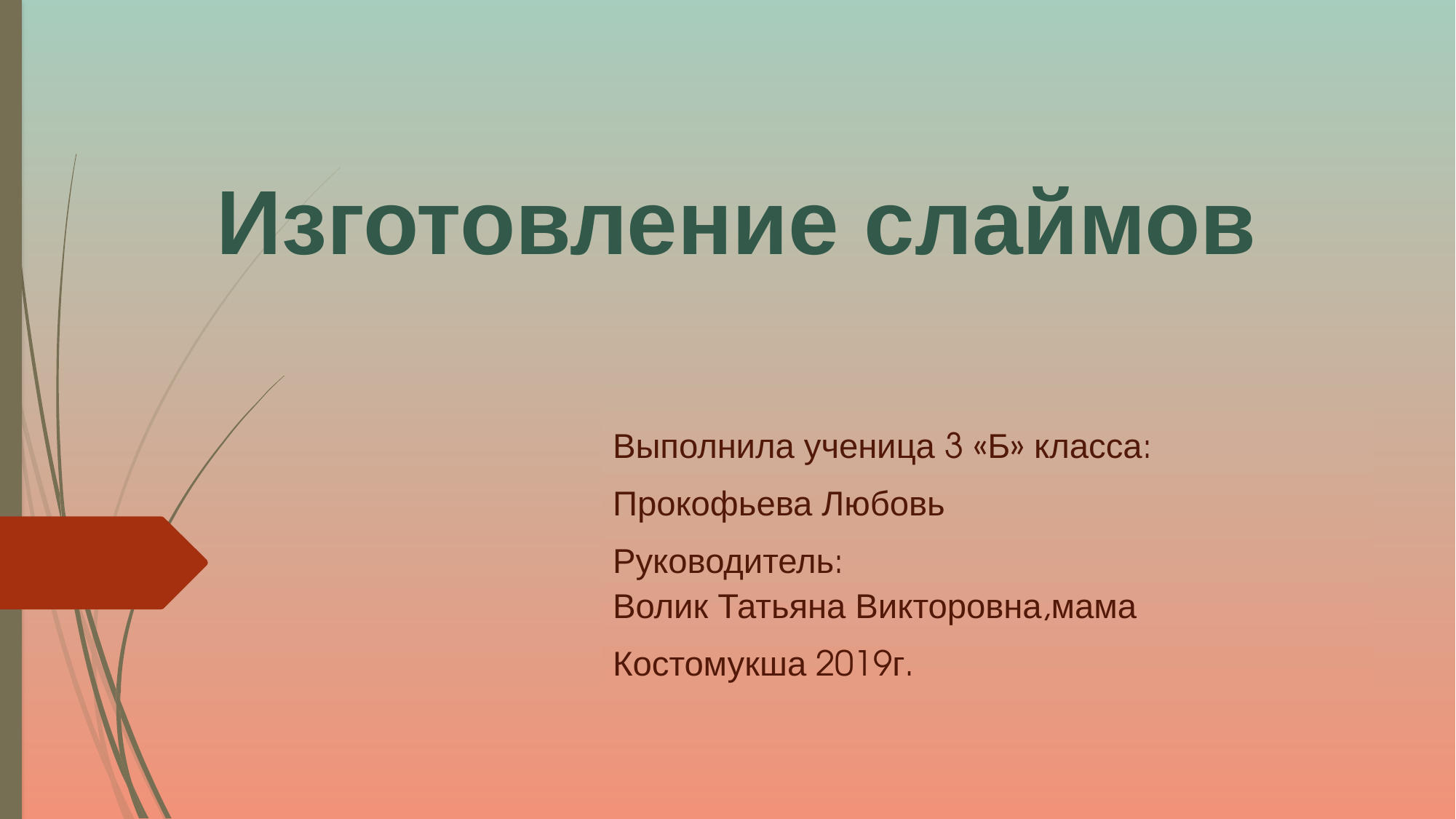

# Изготовление слаймов

Выполнила ученица 3 «Б» класса:
Прокофьева Любовь
Руководитель:
Волик Татьяна Викторовна,мама
Костомукша 2019г.